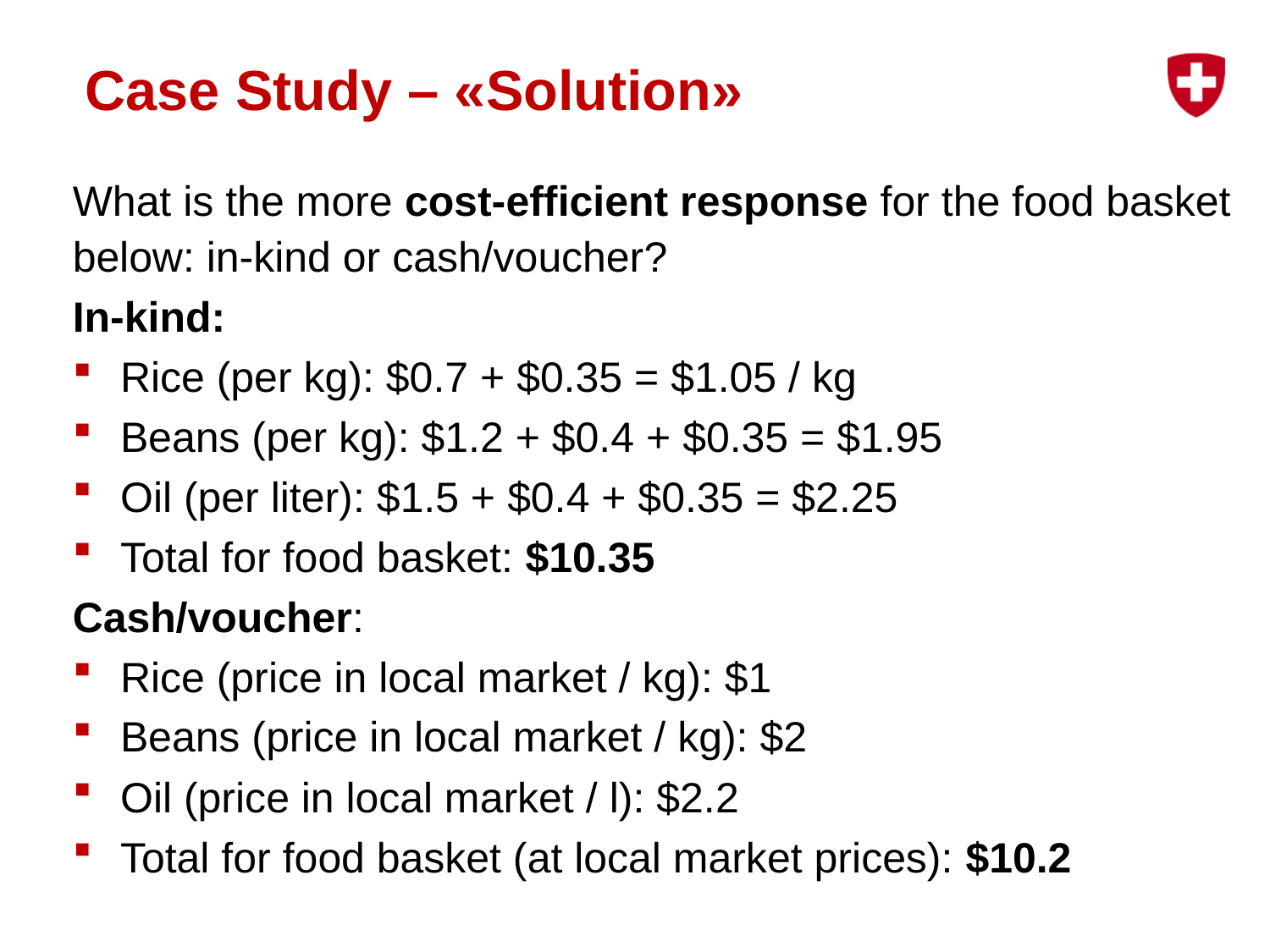

# Case Study – «Solution»
What is the more cost-efficient response for the food basket below: in-kind or cash/voucher?
In-kind:
Rice (per kg): $0.7 + $0.35 = $1.05 / kg
Beans (per kg): $1.2 + $0.4 + $0.35 = $1.95
Oil (per liter): $1.5 + $0.4 + $0.35 = $2.25
Total for food basket: $10.35
Cash/voucher:
Rice (price in local market / kg): $1
Beans (price in local market / kg): $2
Oil (price in local market / l): $2.2
Total for food basket (at local market prices): $10.2